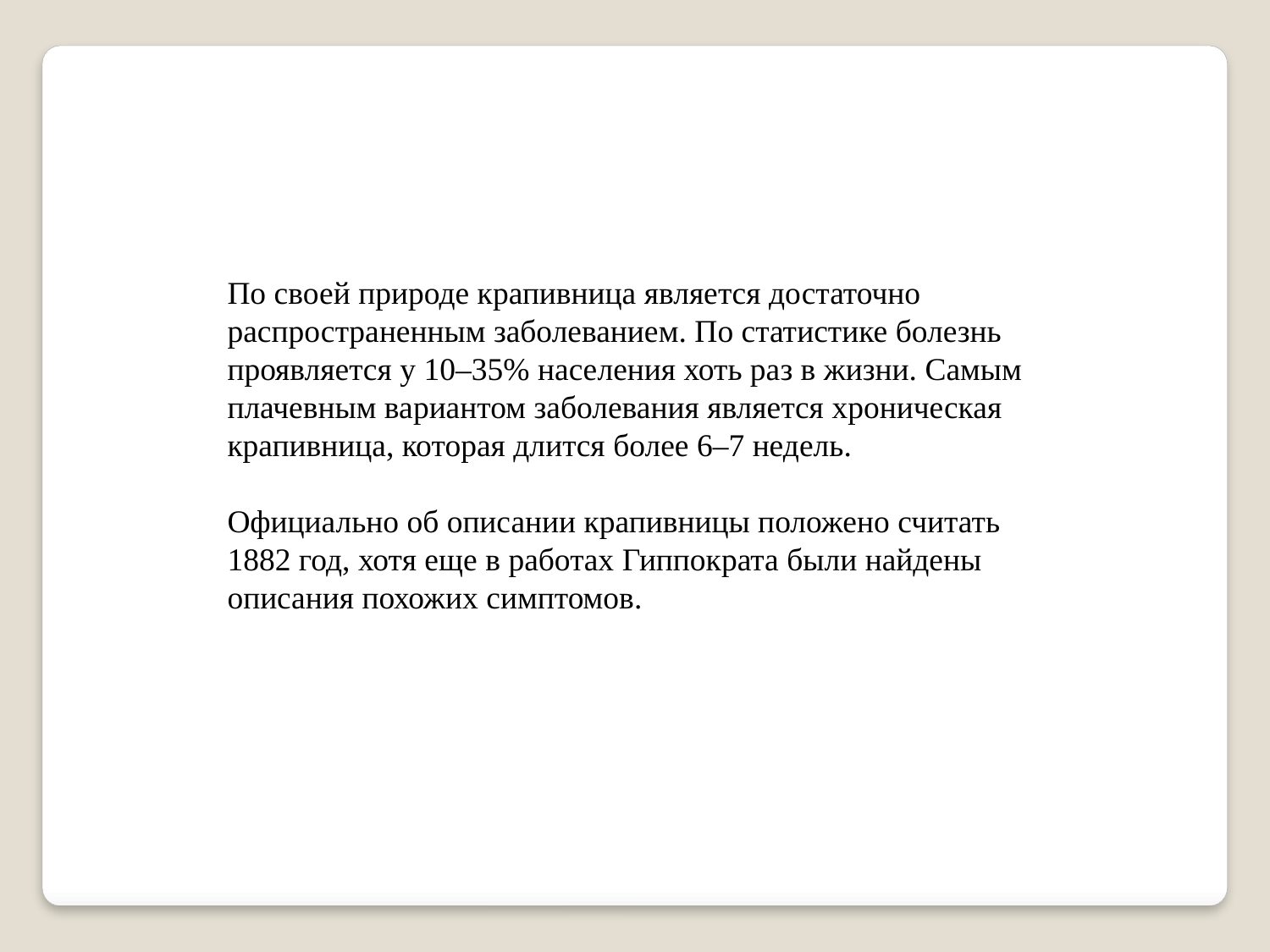

По своей природе крапивница является достаточно распространенным заболеванием. По статистике болезнь проявляется у 10–35% населения хоть раз в жизни. Самым плачевным вариантом заболевания является хроническая крапивница, которая длится более 6–7 недель.

Официально об описании крапивницы положено считать 1882 год, хотя еще в работах Гиппократа были найдены описания похожих симптомов.